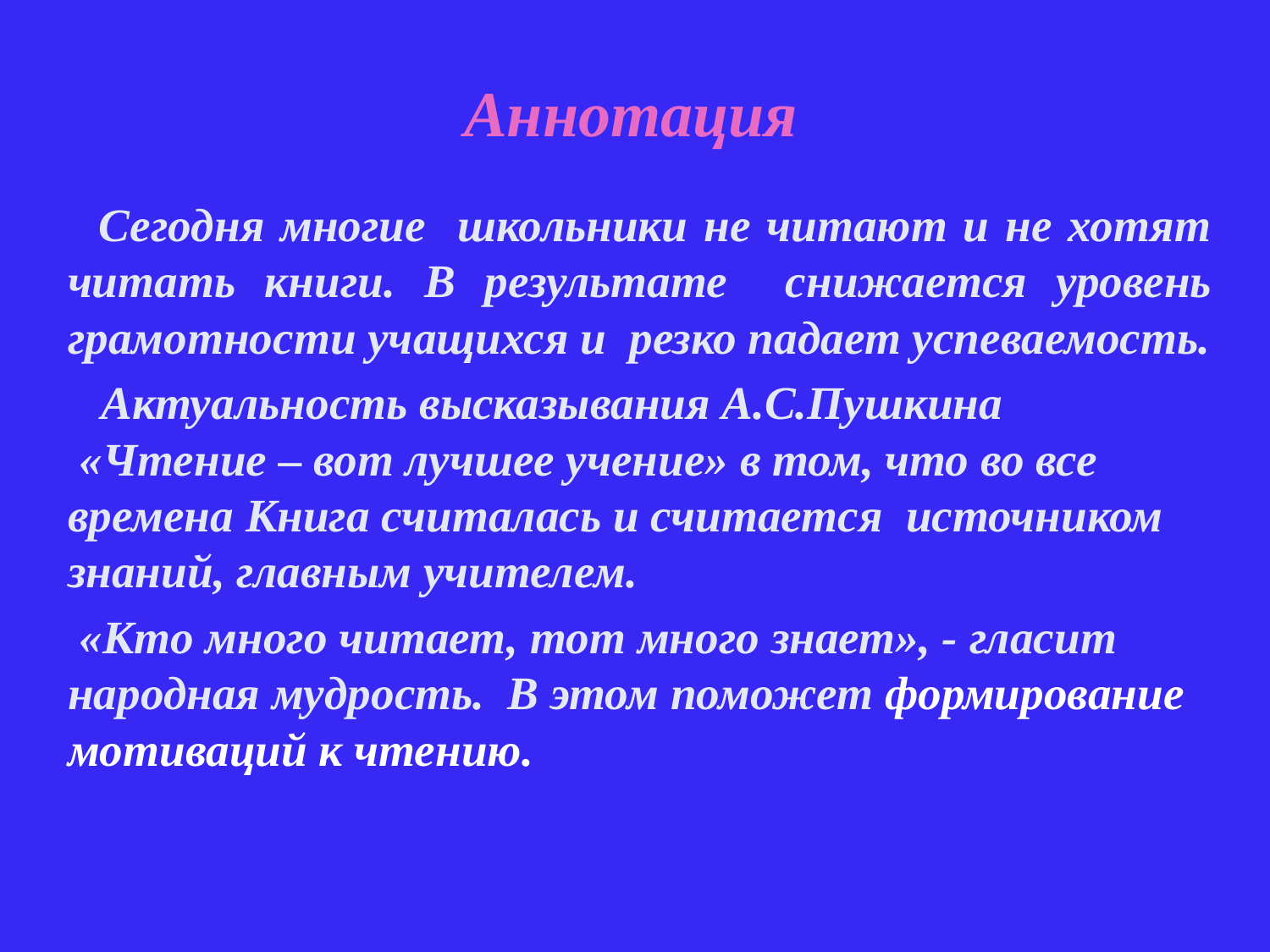

# Аннотация
  Сегодня многие  школьники не читают и не хотят читать книги. В результате  снижается уровень грамотности учащихся и  резко падает успеваемость.
   Актуальность высказывания А.С.Пушкина  «Чтение – вот лучшее учение» в том, что во все времена Книга считалась и считается  источником знаний, главным учителем.
 «Кто много читает, тот много знает», - гласит народная мудрость.  В этом поможет формирование мотиваций к чтению.